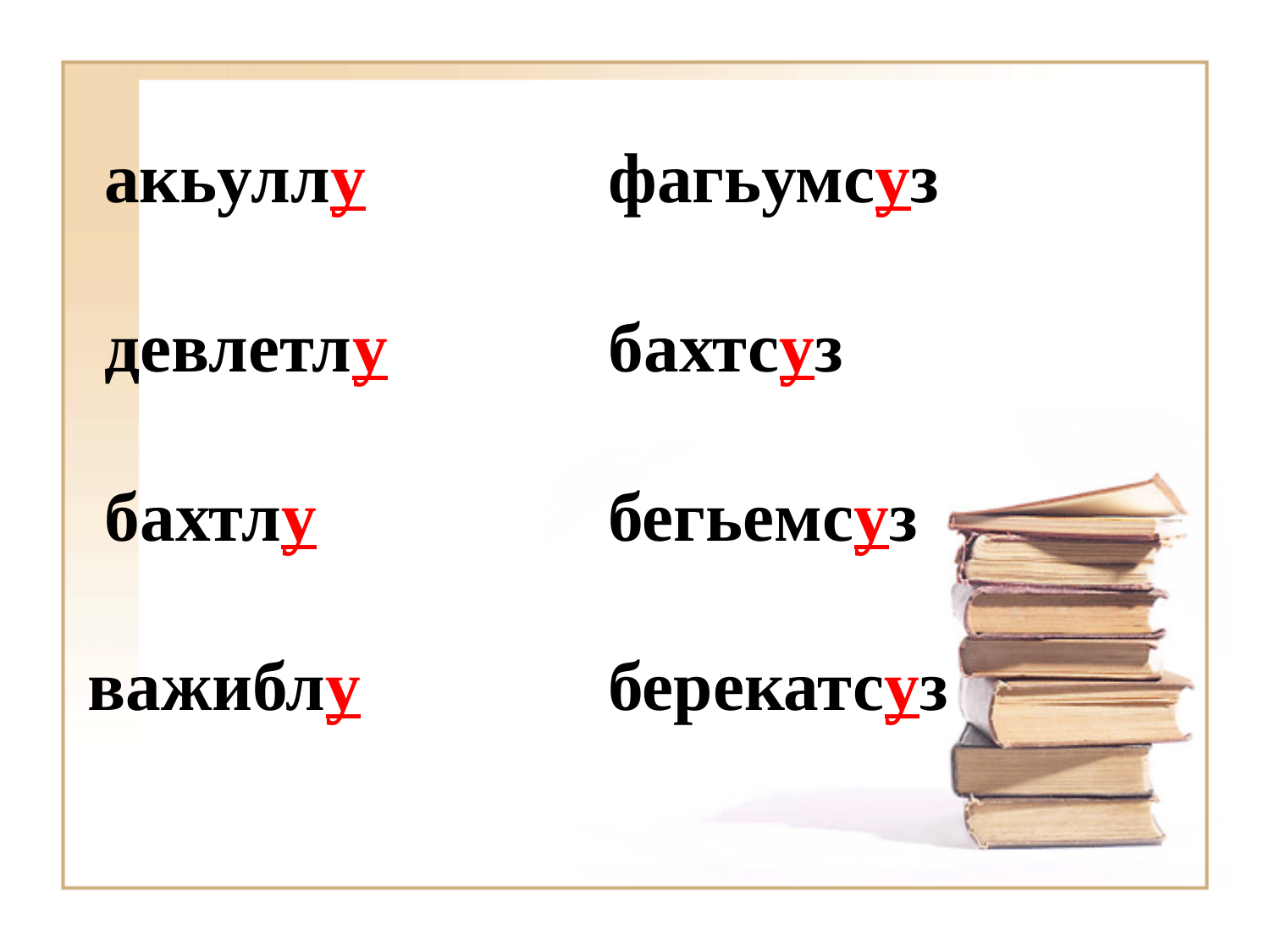

фагьумсуз

бахтсуз

бегьемсуз

берекатсуз
  акьуллу

 девлетлу

 бахтлу

важиблу